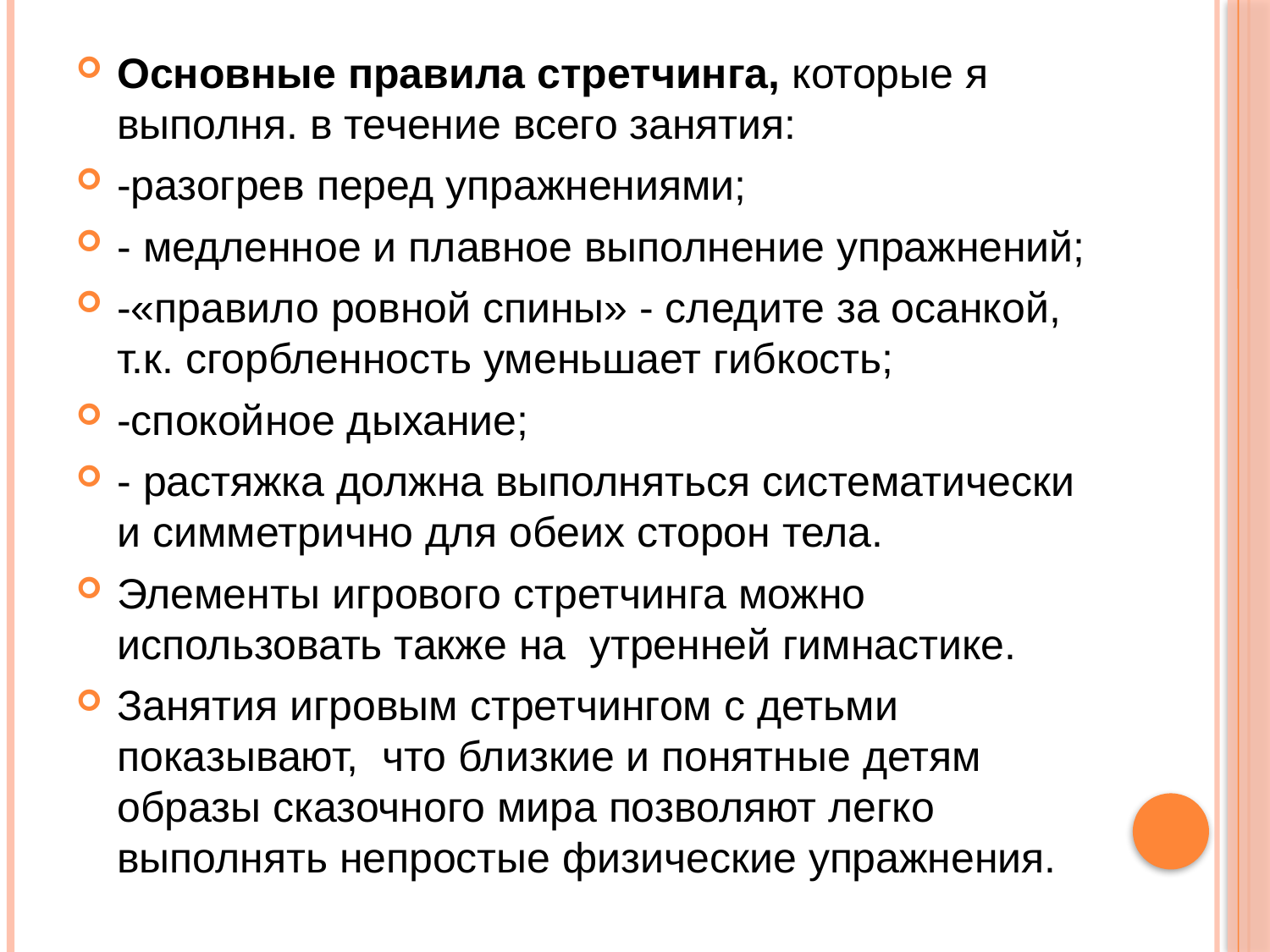

Основные правила стретчинга, которые я выполня. в течение всего занятия:
-разогрев перед упражнениями;
- медленное и плавное выполнение упражнений;
-«правило ровной спины» - следите за осанкой, т.к. сгорбленность уменьшает гибкость;
-спокойное дыхание;
- растяжка должна выполняться систематически и симметрично для обеих сторон тела.
Элементы игрового стретчинга можно использовать также на  утренней гимнастике.
Занятия игровым стретчингом с детьми показывают,  что близкие и понятные детям образы сказочного мира позволяют легко выполнять непростые физические упражнения.